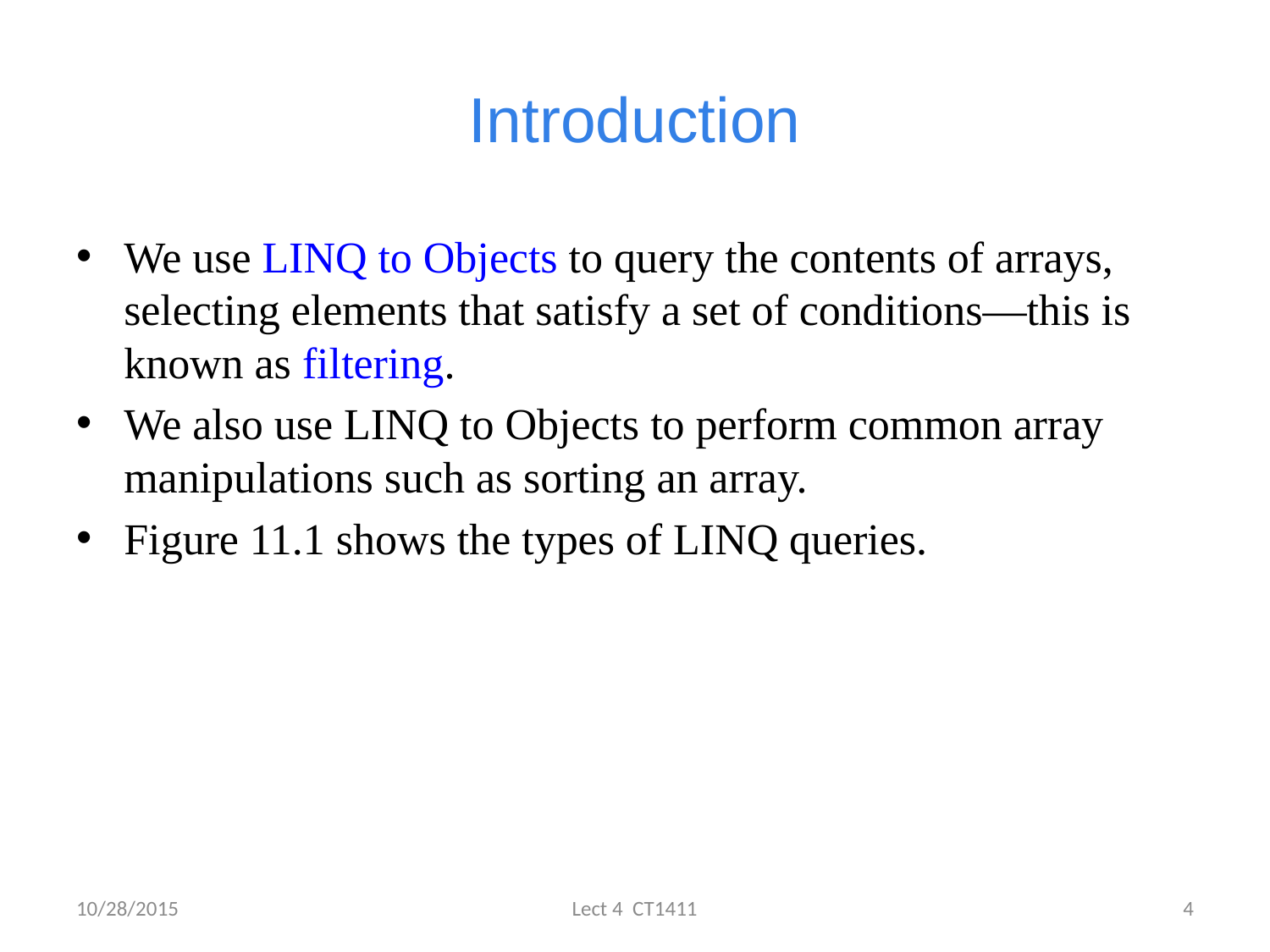

# Introduction
We use LINQ to Objects to query the contents of arrays, selecting elements that satisfy a set of conditions—this is known as filtering.
We also use LINQ to Objects to perform common array manipulations such as sorting an array.
Figure 11.1 shows the types of LINQ queries.
10/28/2015
Lect 4  CT1411
4